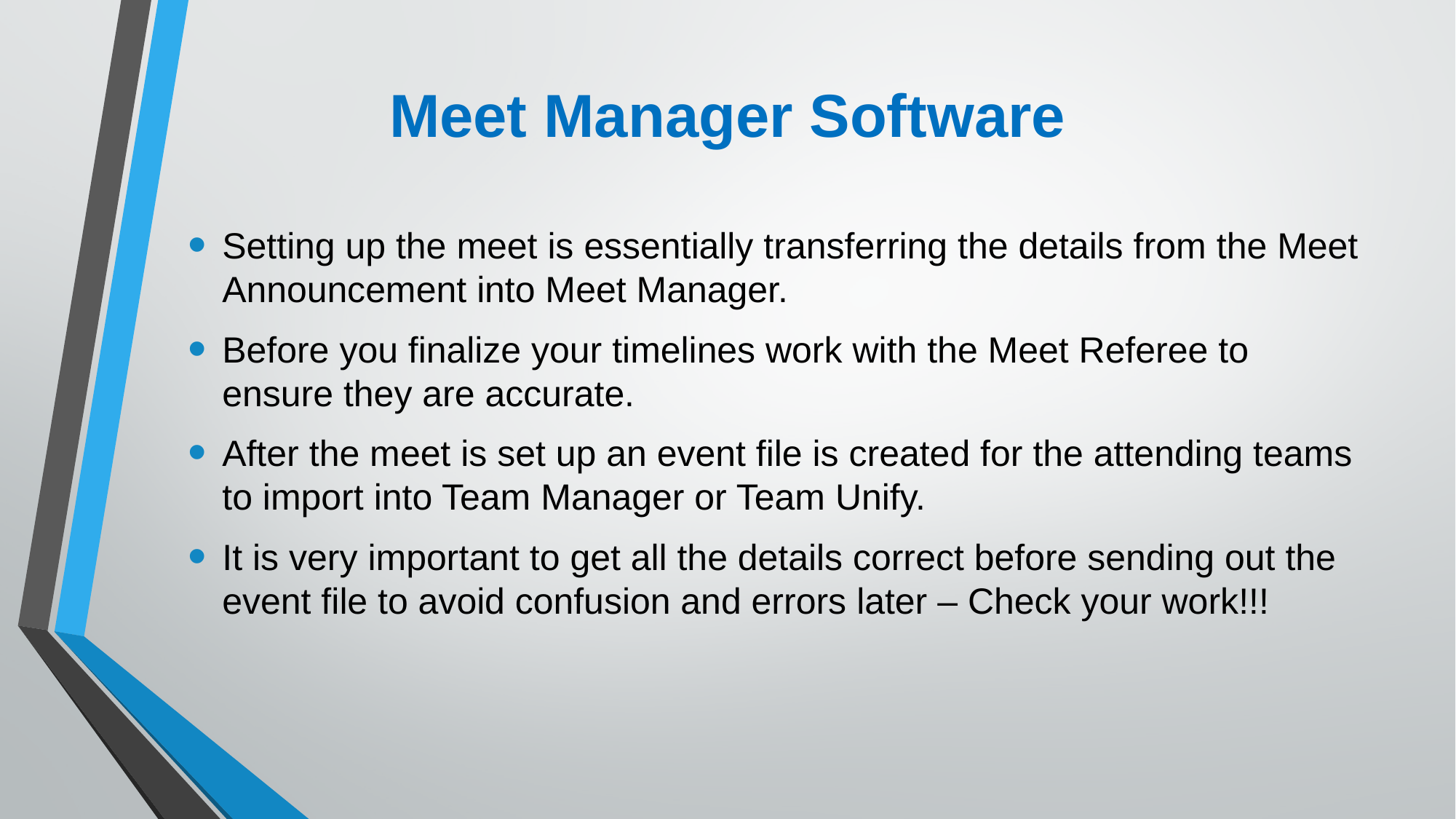

# Meet Manager Software
Setting up the meet is essentially transferring the details from the Meet Announcement into Meet Manager.
Before you finalize your timelines work with the Meet Referee to ensure they are accurate.
After the meet is set up an event file is created for the attending teams to import into Team Manager or Team Unify.
It is very important to get all the details correct before sending out the event file to avoid confusion and errors later – Check your work!!!